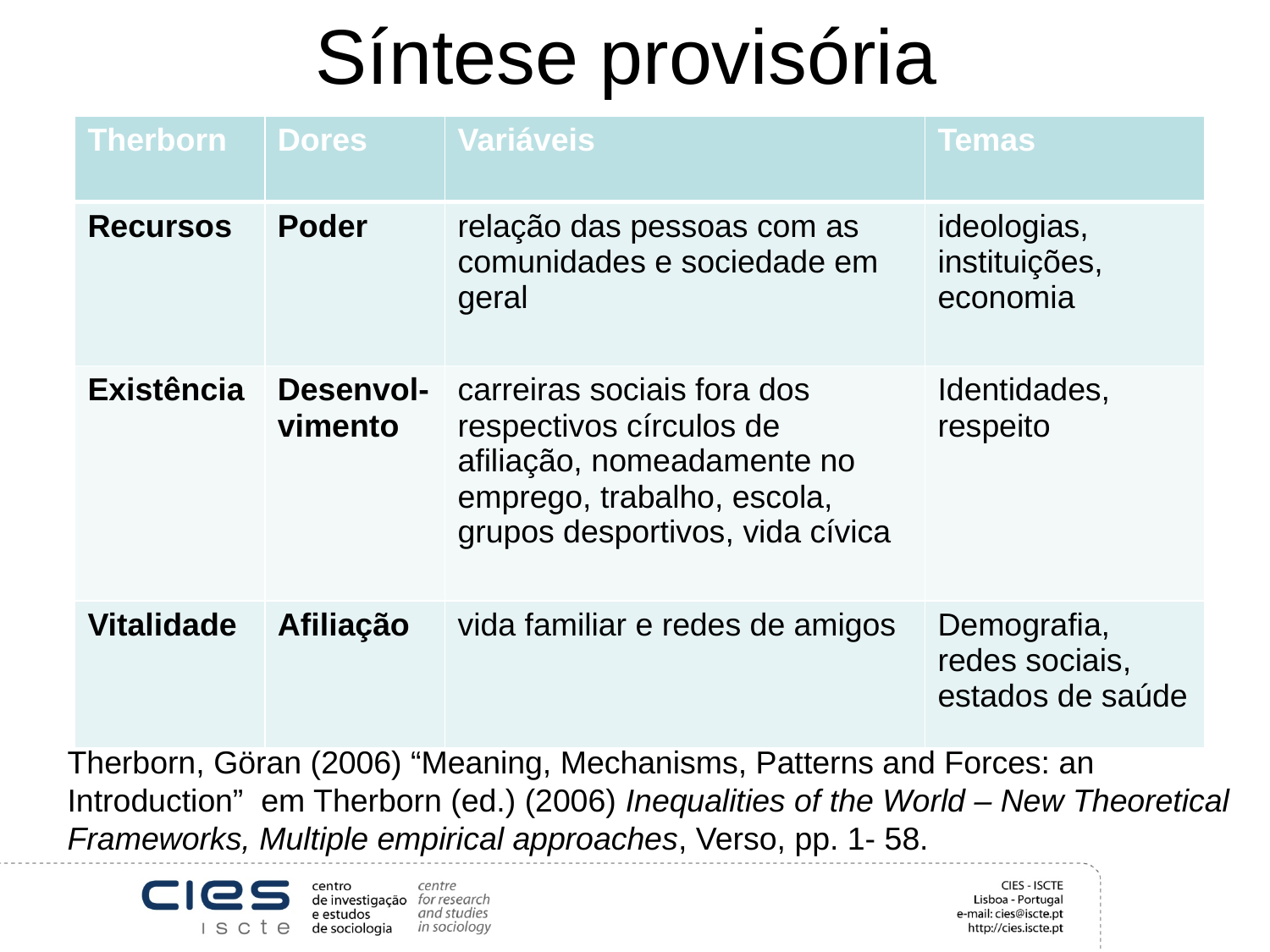

# Síntese provisória
| Therborn | Dores | Variáveis | Temas |
| --- | --- | --- | --- |
| Recursos | Poder | relação das pessoas com as comunidades e sociedade em geral | ideologias, instituições, economia |
| Existência | Desenvol-vimento | carreiras sociais fora dos respectivos círculos de afiliação, nomeadamente no emprego, trabalho, escola, grupos desportivos, vida cívica | Identidades, respeito |
| Vitalidade | Afiliação | vida familiar e redes de amigos | Demografia, redes sociais, estados de saúde |
Therborn, Göran (2006) “Meaning, Mechanisms, Patterns and Forces: an Introduction”  em Therborn (ed.) (2006) Inequalities of the World – New Theoretical
Frameworks, Multiple empirical approaches, Verso, pp. 1- 58.